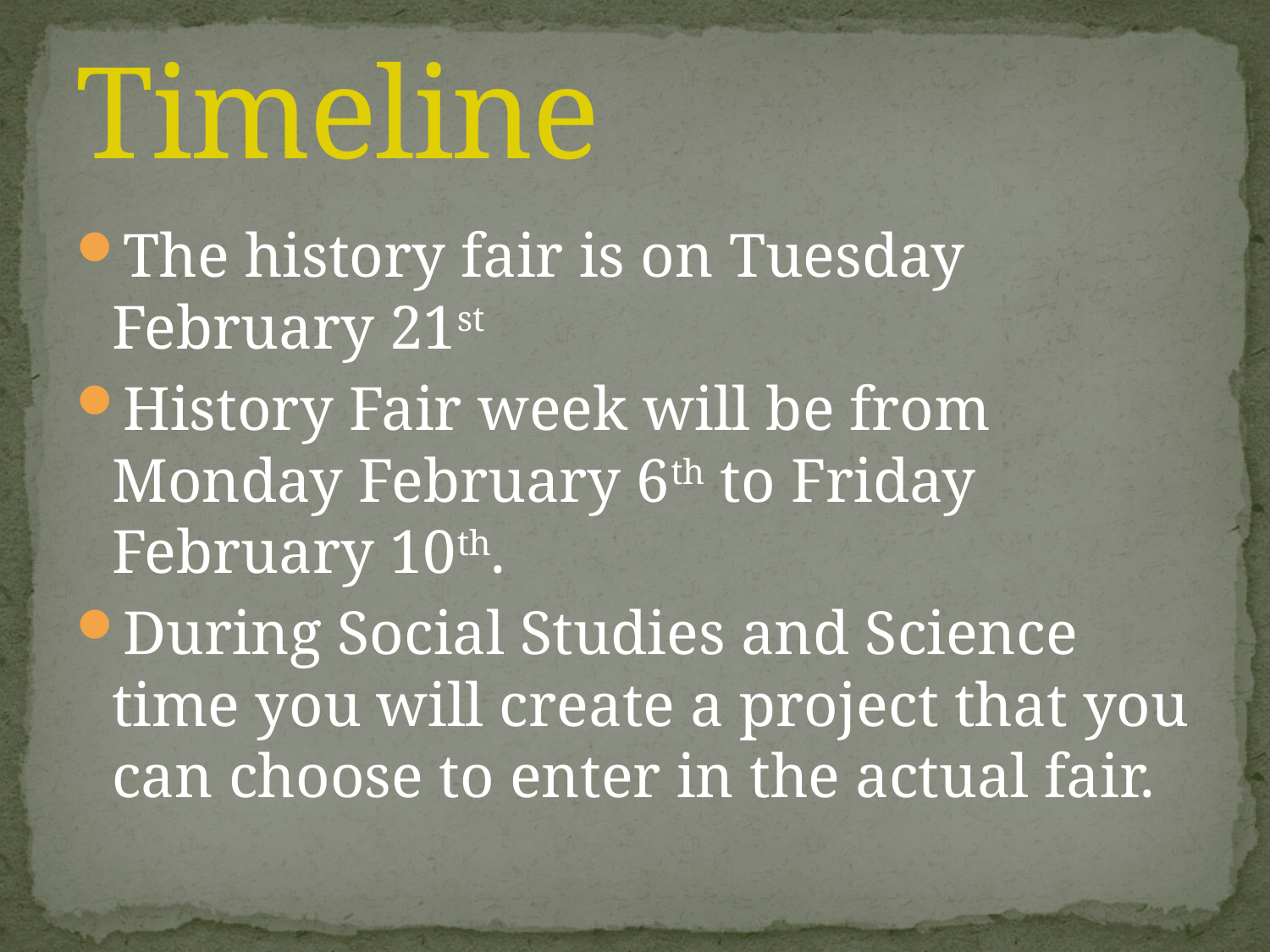

# Timeline
The history fair is on Tuesday February 21st
History Fair week will be from Monday February 6th to Friday February 10th.
During Social Studies and Science time you will create a project that you can choose to enter in the actual fair.